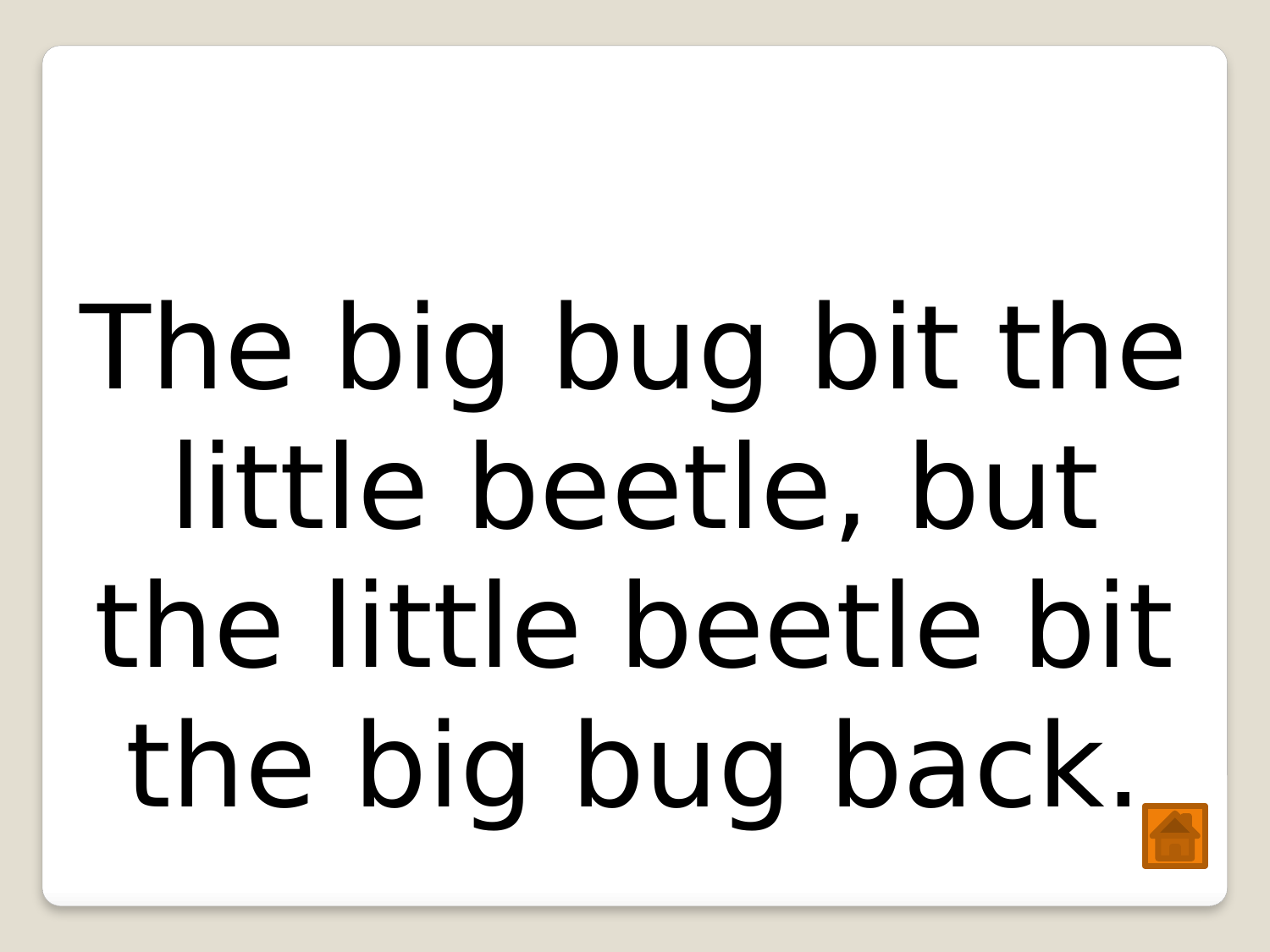

The big bug bit the little beetle, but the little beetle bit the big bug back.